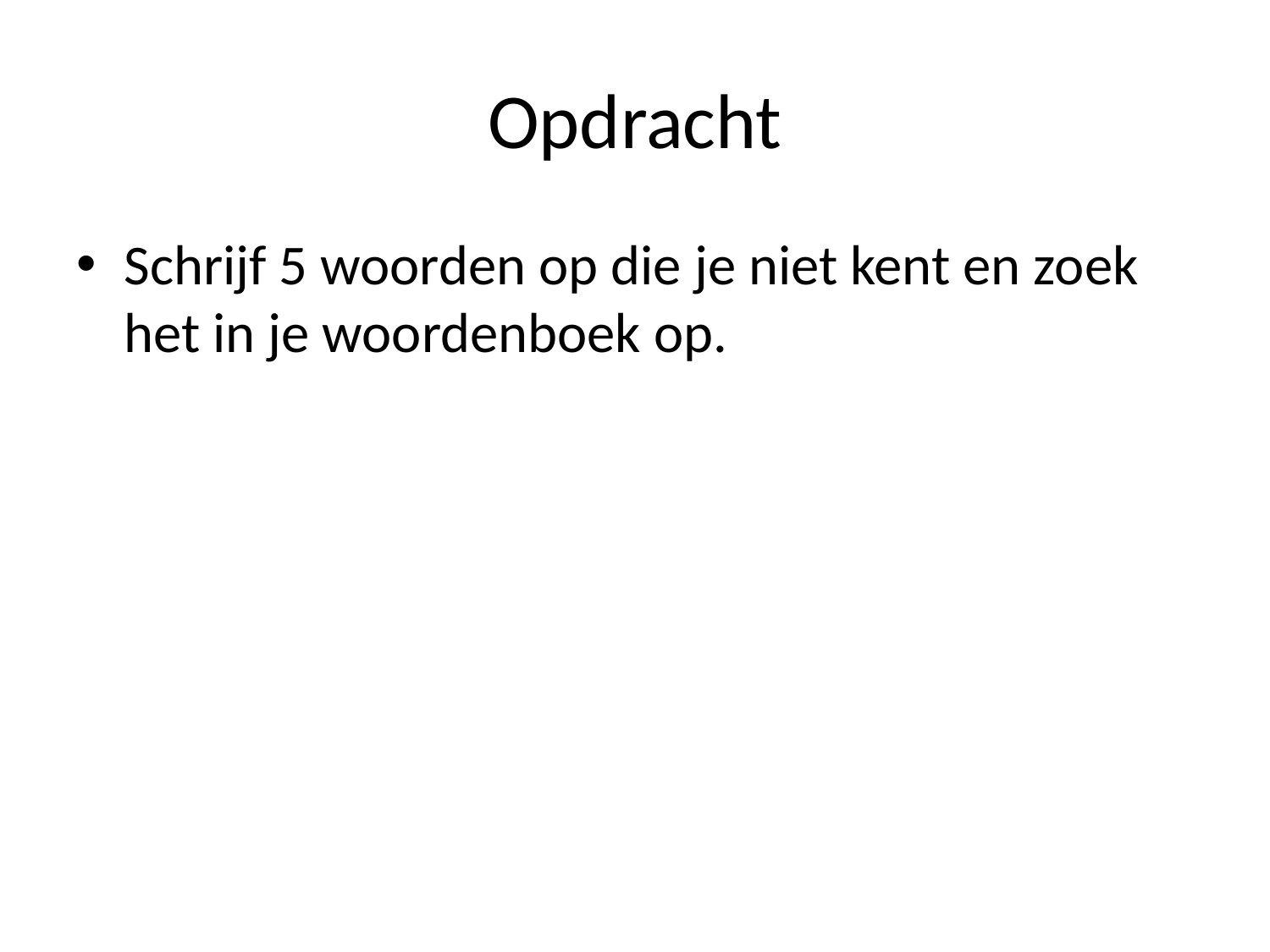

# Opdracht
Schrijf 5 woorden op die je niet kent en zoek het in je woordenboek op.